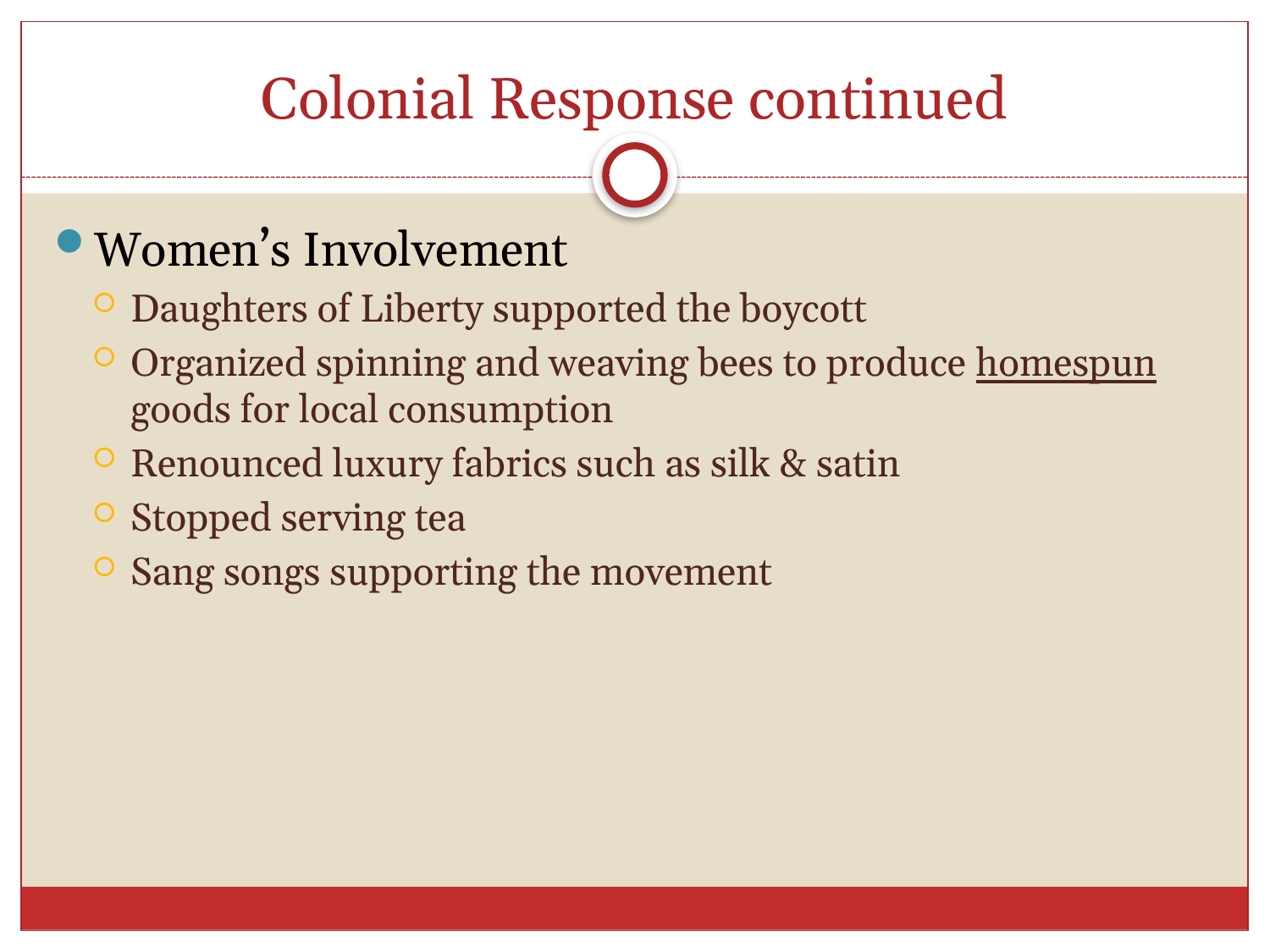

# Colonial Response continued
Women’s Involvement
Daughters of Liberty supported the boycott
Organized spinning and weaving bees to produce homespun goods for local consumption
Renounced luxury fabrics such as silk & satin
Stopped serving tea
Sang songs supporting the movement